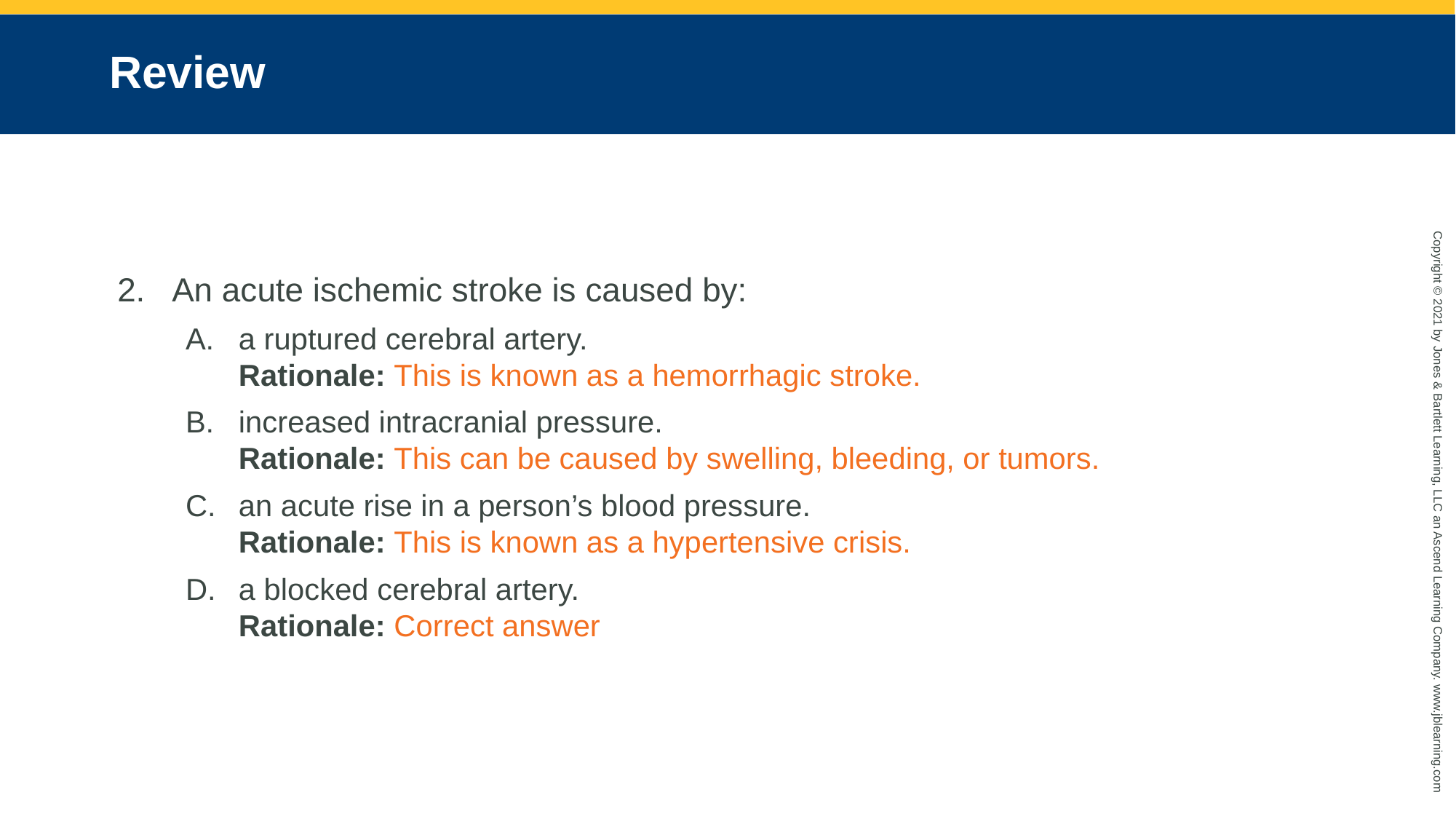

# Review
An acute ischemic stroke is caused by:
a ruptured cerebral artery.
Rationale: This is known as a hemorrhagic stroke.
increased intracranial pressure.
Rationale: This can be caused by swelling, bleeding, or tumors.
an acute rise in a person’s blood pressure.
Rationale: This is known as a hypertensive crisis.
a blocked cerebral artery.
Rationale: Correct answer